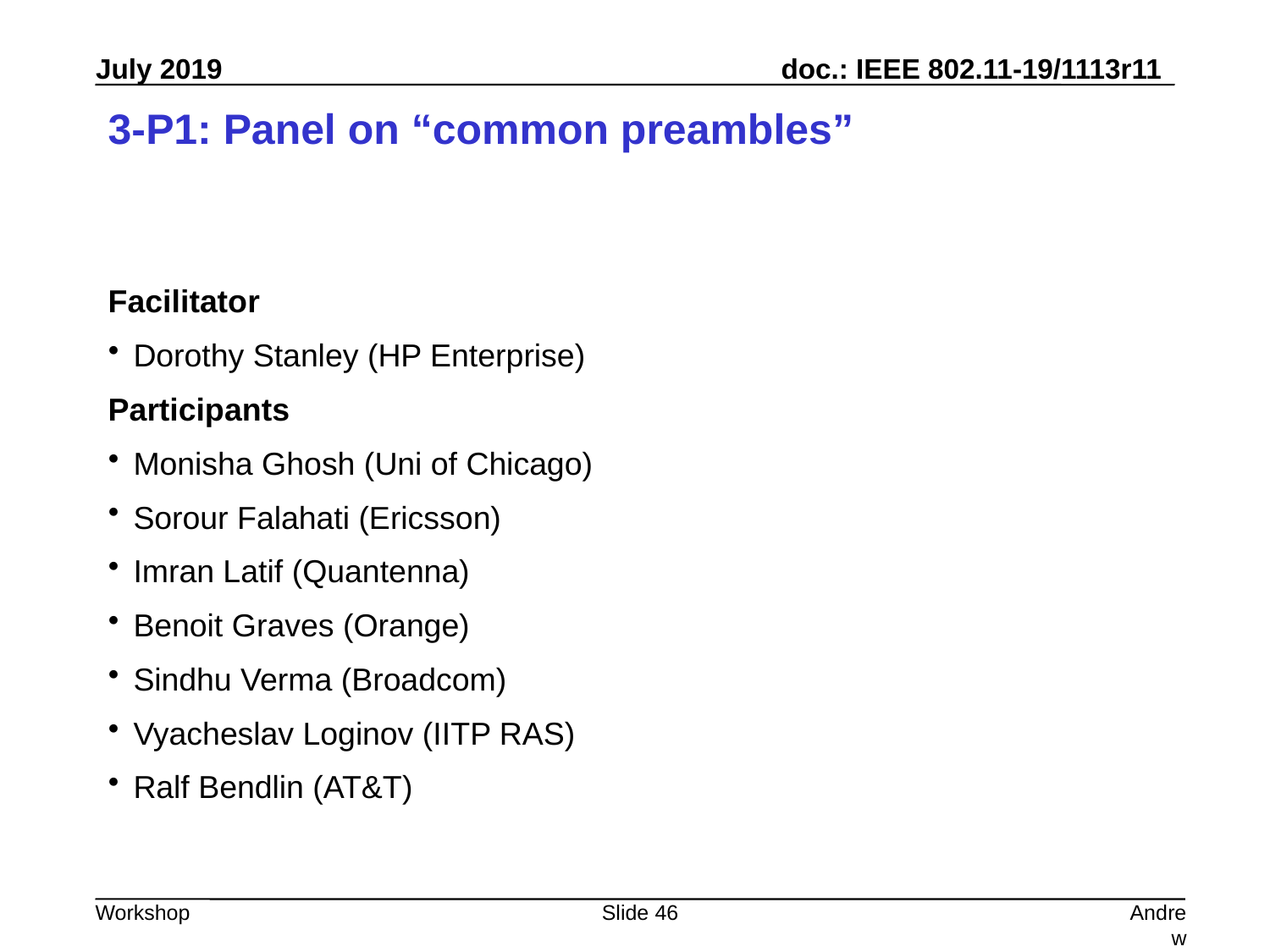

# 3-P1: Panel on “common preambles”
Facilitator
Dorothy Stanley (HP Enterprise)
Participants
Monisha Ghosh (Uni of Chicago)
Sorour Falahati (Ericsson)
Imran Latif (Quantenna)
Benoit Graves (Orange)
Sindhu Verma (Broadcom)
Vyacheslav Loginov (IITP RAS)
Ralf Bendlin (AT&T)

Slide 46
Andrew Myles, Cisco